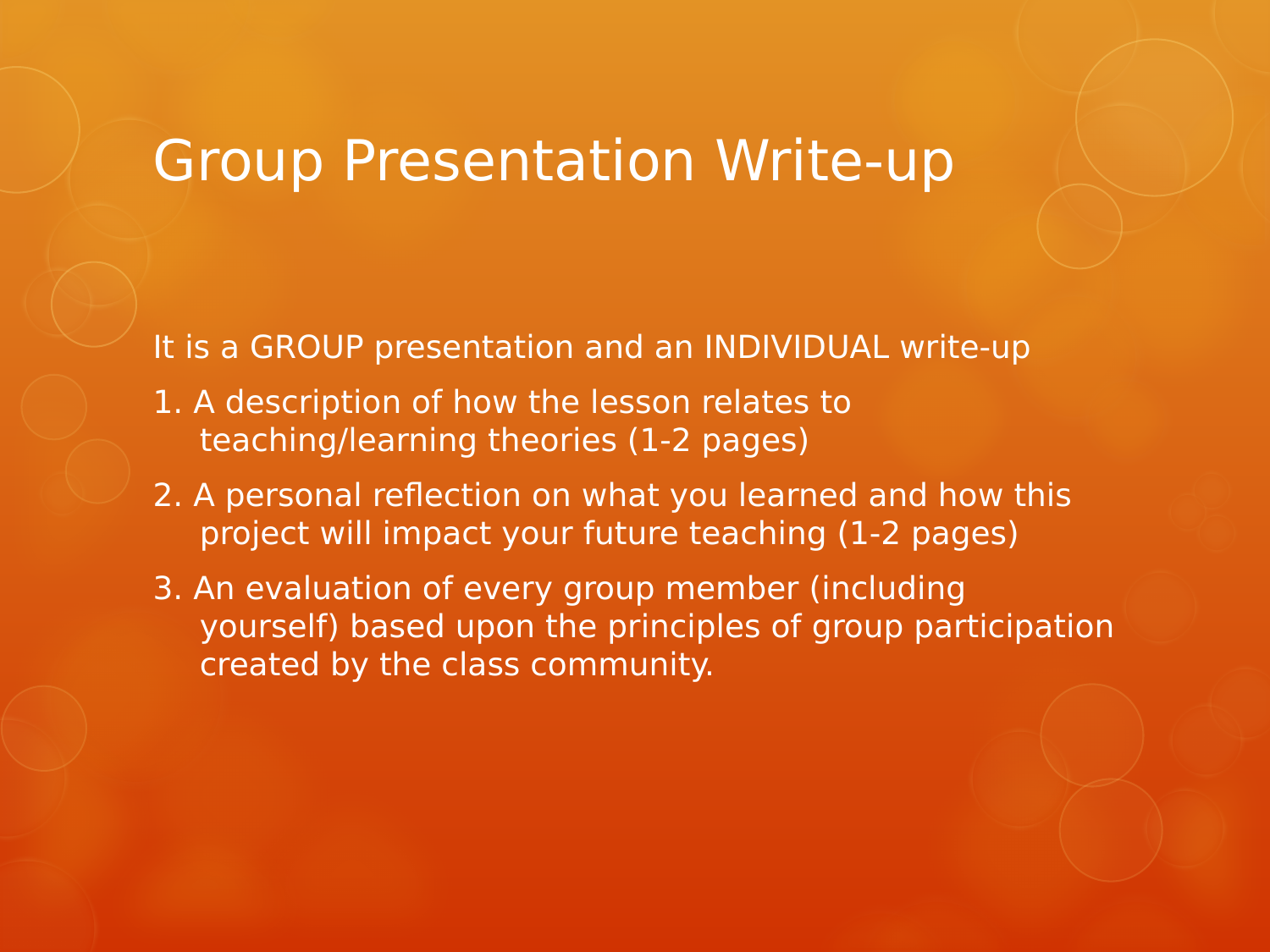

# Group Presentation Write-up
It is a GROUP presentation and an INDIVIDUAL write-up
1. A description of how the lesson relates to teaching/learning theories (1-2 pages)
2. A personal reflection on what you learned and how this project will impact your future teaching (1-2 pages)
3. An evaluation of every group member (including yourself) based upon the principles of group participation created by the class community.